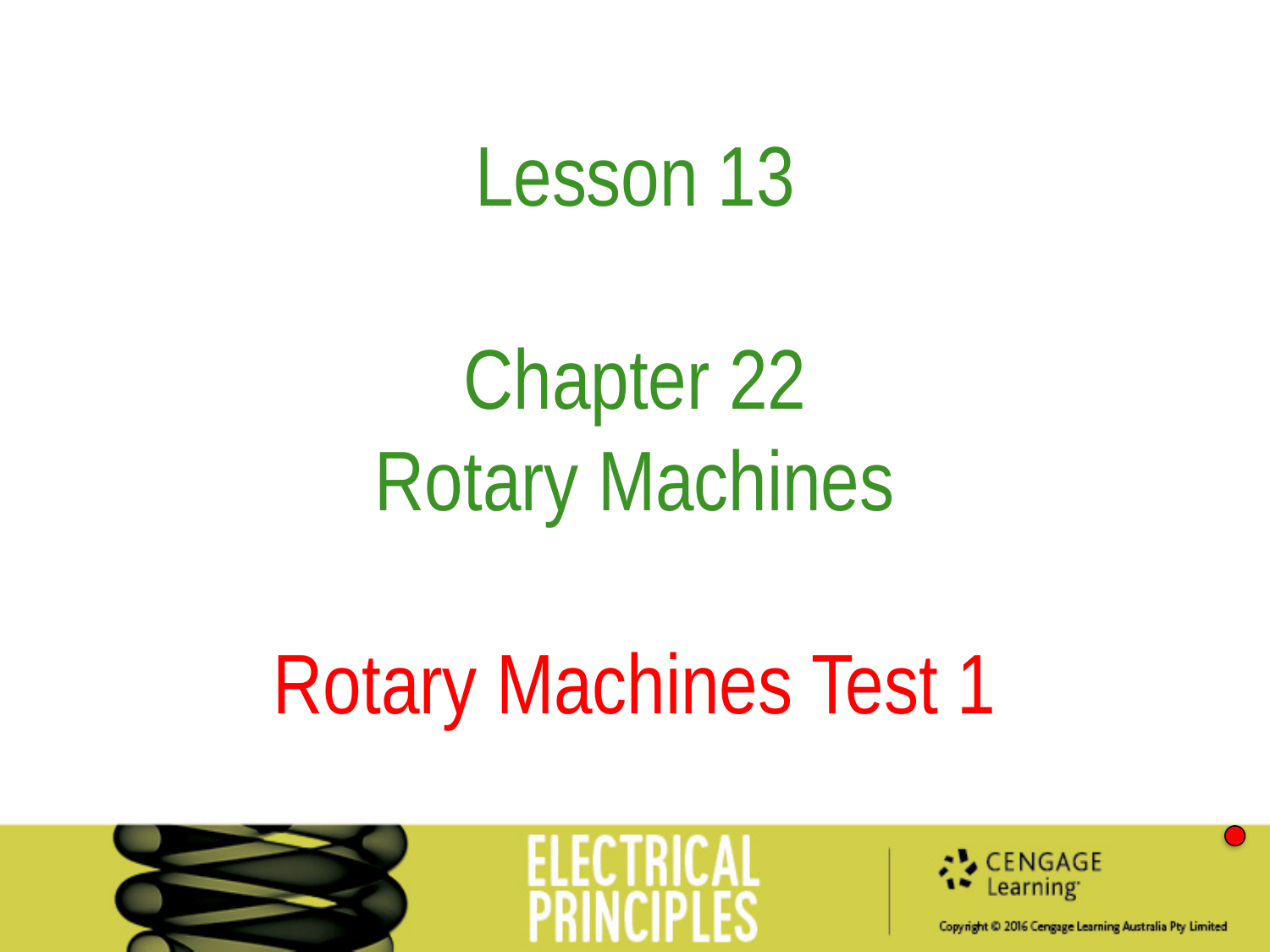

Lesson 13

Chapter 22
Rotary Machines

Rotary Machines Test 1